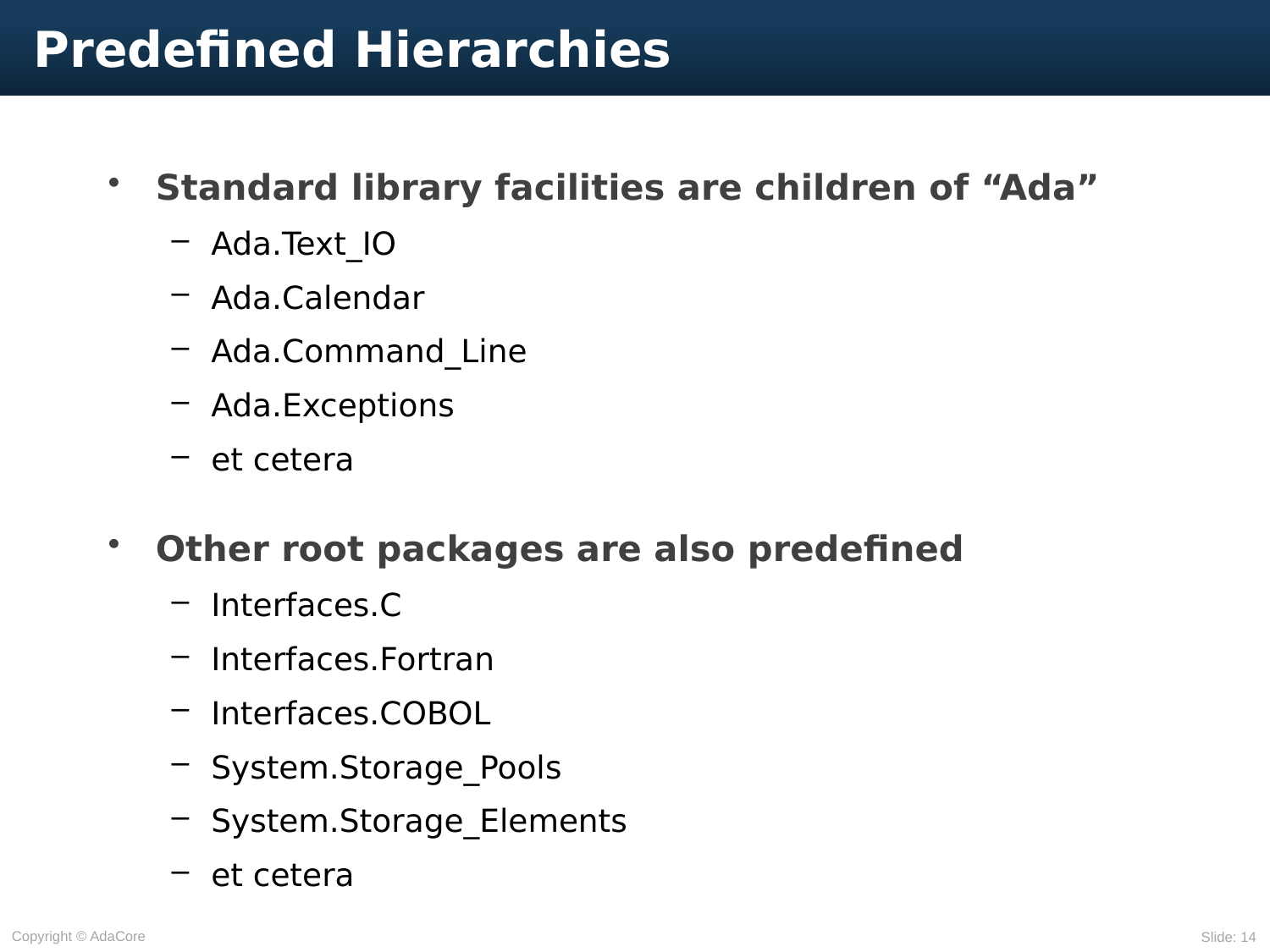

# Predefined Hierarchies
Standard library facilities are children of “Ada”
Ada.Text_IO
Ada.Calendar
Ada.Command_Line
Ada.Exceptions
et cetera
Other root packages are also predefined
Interfaces.C
Interfaces.Fortran
Interfaces.COBOL
System.Storage_Pools
System.Storage_Elements
et cetera